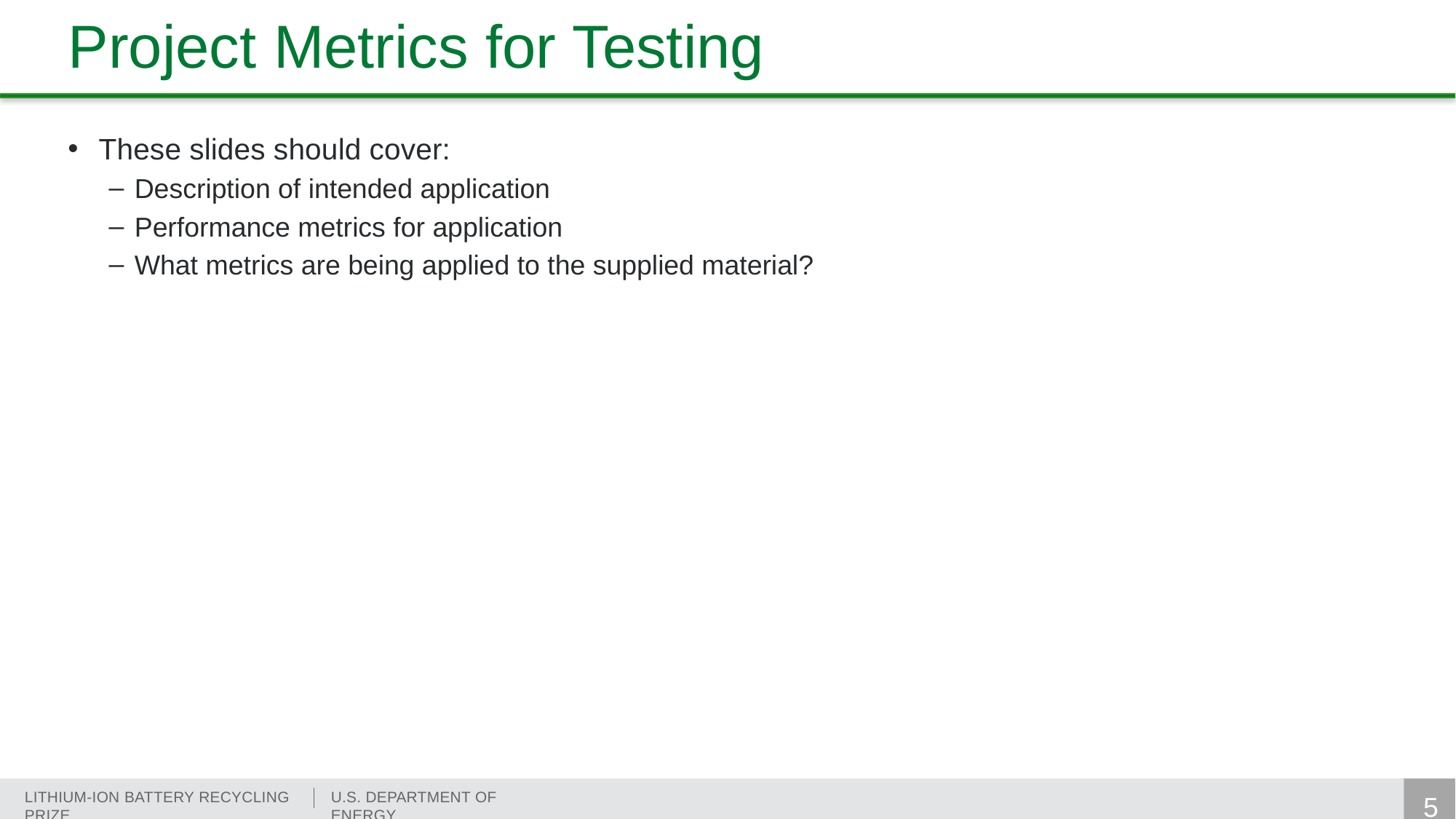

# Project Metrics for Testing
These slides should cover:
Description of intended application
Performance metrics for application
What metrics are being applied to the supplied material?
5